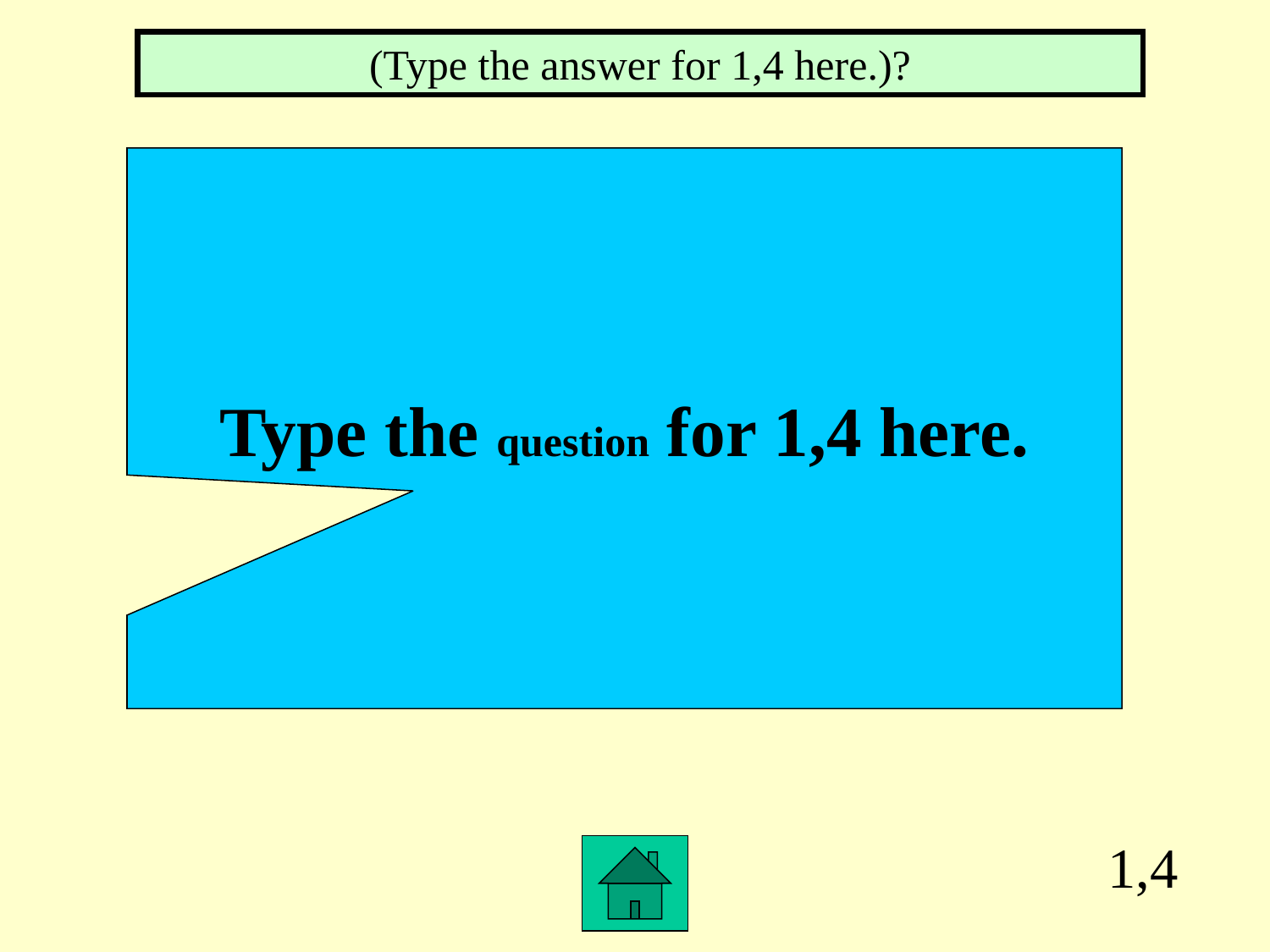

(Type the answer for 1,4 here.)?
Type the question for 1,4 here.
1,4